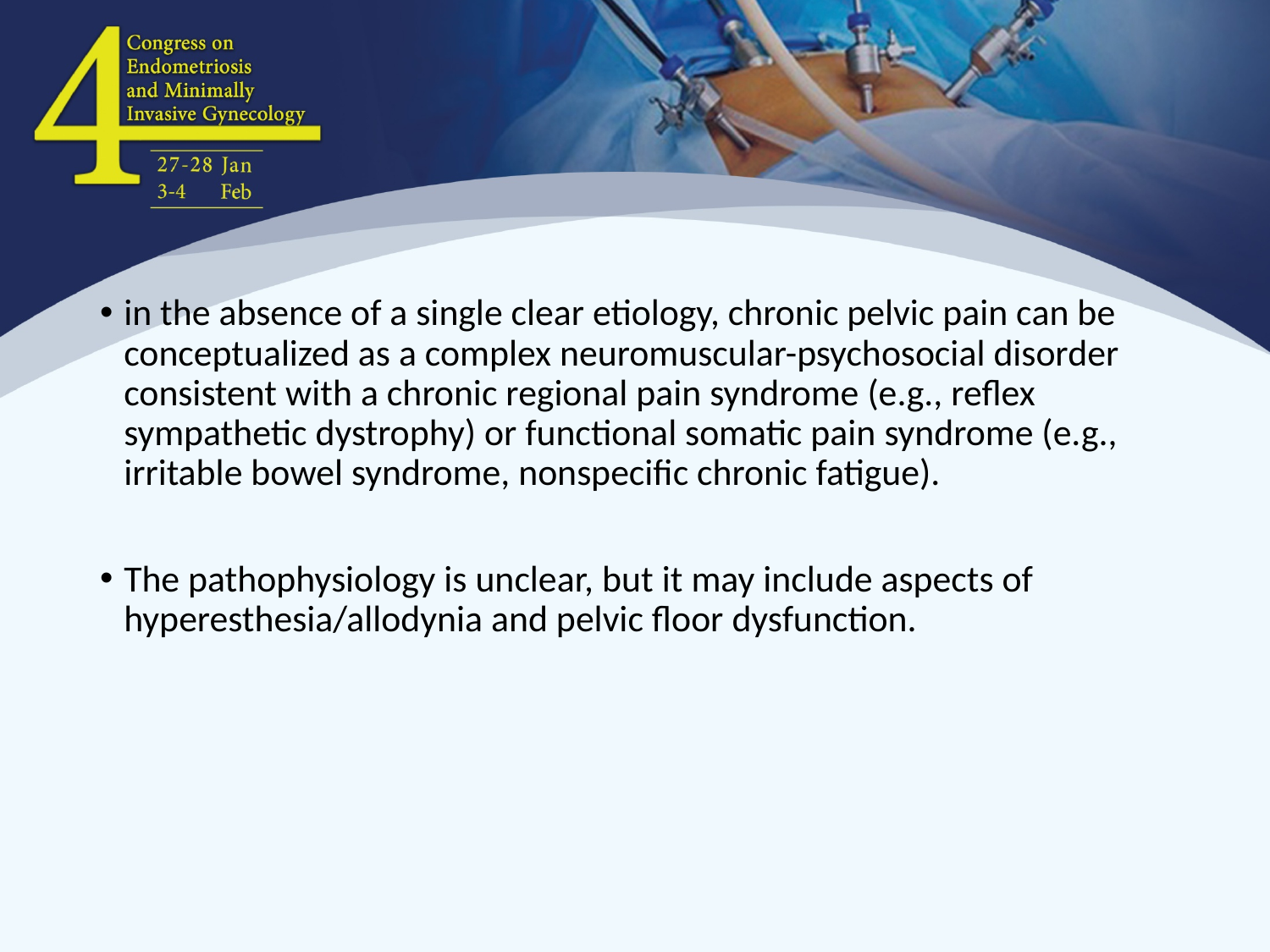

in the absence of a single clear etiology, chronic pelvic pain can be conceptualized as a complex neuromuscular-psychosocial disorder consistent with a chronic regional pain syndrome (e.g., reflex sympathetic dystrophy) or functional somatic pain syndrome (e.g., irritable bowel syndrome, nonspecific chronic fatigue).

The pathophysiology is unclear, but it may include aspects of hyperesthesia/allodynia and pelvic floor dysfunction.